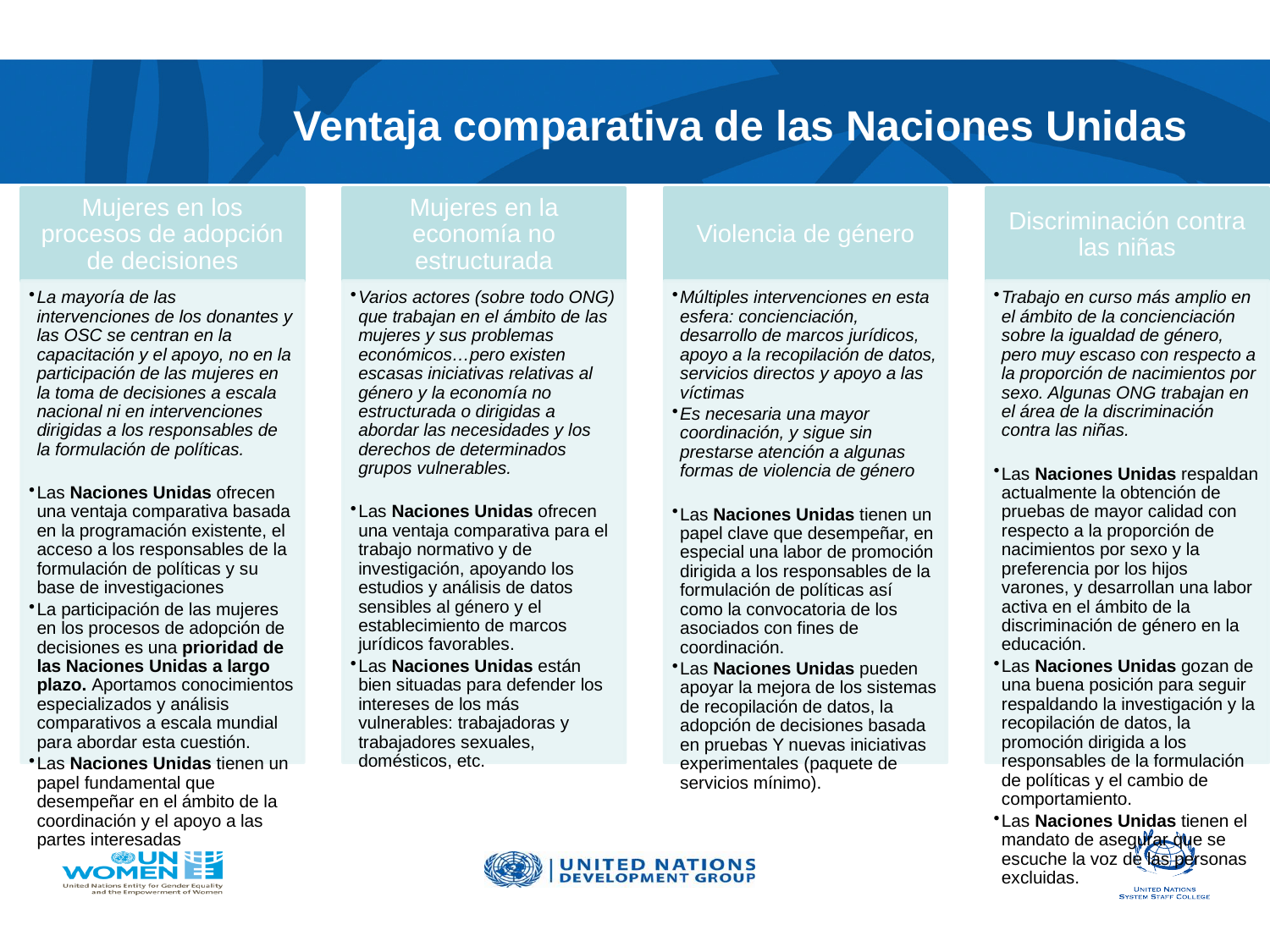

# Ventaja comparativa de las Naciones Unidas
Mujeres en los procesos de adopción de decisiones
La mayoría de las intervenciones de los donantes y las OSC se centran en la capacitación y el apoyo, no en la participación de las mujeres en la toma de decisiones a escala nacional ni en intervenciones dirigidas a los responsables de la formulación de políticas.

Las Naciones Unidas ofrecen una ventaja comparativa basada en la programación existente, el acceso a los responsables de la formulación de políticas y su base de investigaciones
La participación de las mujeres en los procesos de adopción de decisiones es una prioridad de las Naciones Unidas a largo plazo. Aportamos conocimientos especializados y análisis comparativos a escala mundial para abordar esta cuestión.
Las Naciones Unidas tienen un papel fundamental que desempeñar en el ámbito de la coordinación y el apoyo a las partes interesadas
Mujeres en la economía no estructurada
Varios actores (sobre todo ONG) que trabajan en el ámbito de las mujeres y sus problemas económicos…pero existen escasas iniciativas relativas al género y la economía no estructurada o dirigidas a abordar las necesidades y los derechos de determinados grupos vulnerables.

Las Naciones Unidas ofrecen una ventaja comparativa para el trabajo normativo y de investigación, apoyando los estudios y análisis de datos sensibles al género y el establecimiento de marcos jurídicos favorables.
Las Naciones Unidas están bien situadas para defender los intereses de los más vulnerables: trabajadoras y trabajadores sexuales, domésticos, etc.
Violencia de género
Múltiples intervenciones en esta esfera: concienciación, desarrollo de marcos jurídicos, apoyo a la recopilación de datos, servicios directos y apoyo a las víctimas
Es necesaria una mayor coordinación, y sigue sin prestarse atención a algunas formas de violencia de género

Las Naciones Unidas tienen un papel clave que desempeñar, en especial una labor de promoción dirigida a los responsables de la formulación de políticas así como la convocatoria de los asociados con fines de coordinación.
Las Naciones Unidas pueden apoyar la mejora de los sistemas de recopilación de datos, la adopción de decisiones basada en pruebas Y nuevas iniciativas experimentales (paquete de servicios mínimo).
Discriminación contra las niñas
Trabajo en curso más amplio en el ámbito de la concienciación sobre la igualdad de género, pero muy escaso con respecto a la proporción de nacimientos por sexo. Algunas ONG trabajan en el área de la discriminación contra las niñas.

Las Naciones Unidas respaldan actualmente la obtención de pruebas de mayor calidad con respecto a la proporción de nacimientos por sexo y la preferencia por los hijos varones, y desarrollan una labor activa en el ámbito de la discriminación de género en la educación.
Las Naciones Unidas gozan de una buena posición para seguir respaldando la investigación y la recopilación de datos, la promoción dirigida a los responsables de la formulación de políticas y el cambio de comportamiento.
Las Naciones Unidas tienen el mandato de asegurar que se escuche la voz de las personas excluidas.